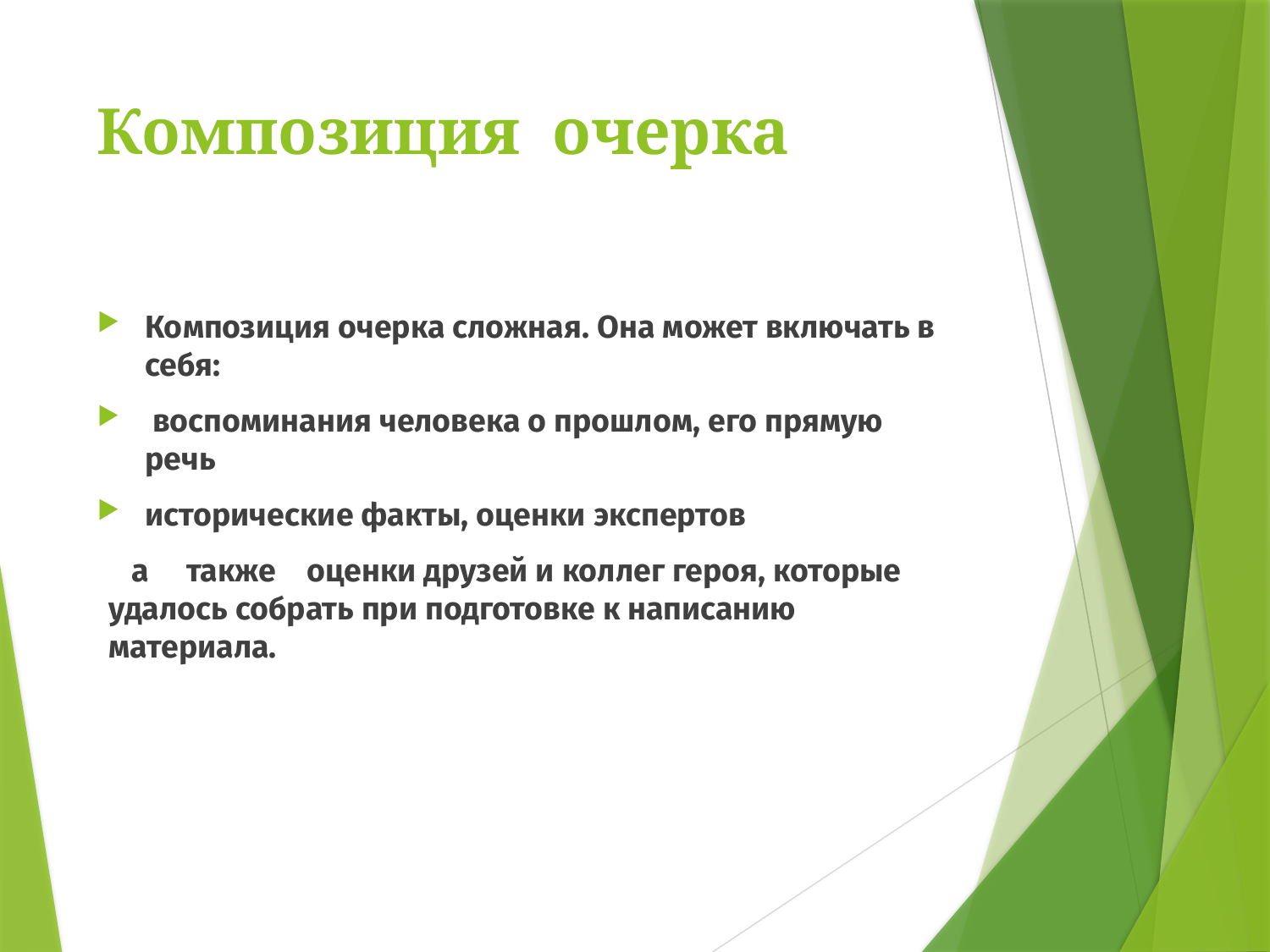

# Композиция  очерка
Композиция очерка сложная. Она может включать в себя:
 воспоминания человека о прошлом, его прямую речь
исторические факты, оценки экспертов
   а     также    оценки друзей и коллег героя, которые  удалось собрать при подготовке к написанию материала.